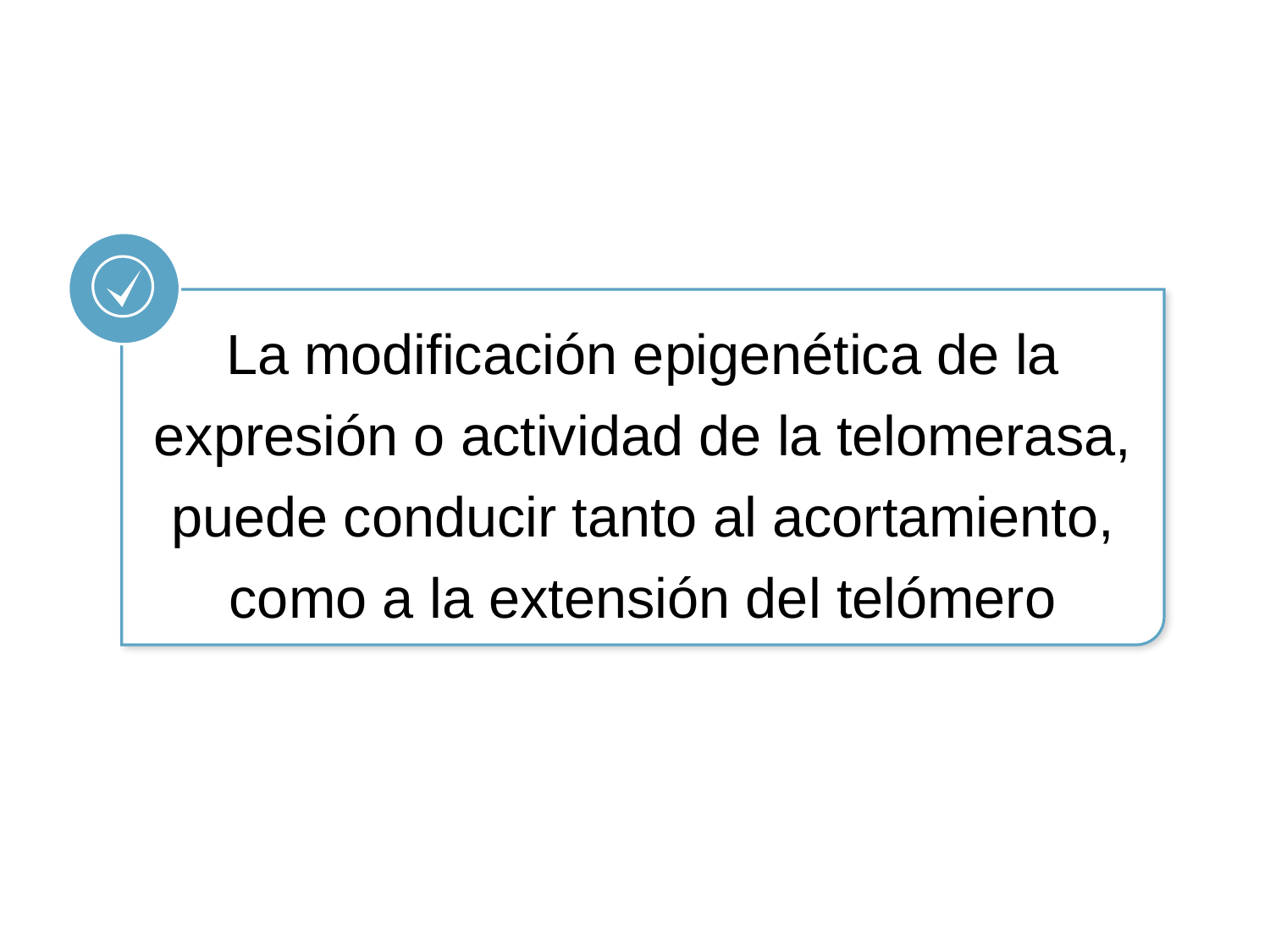

La modificación epigenética de la expresión o actividad de la telomerasa, puede conducir tanto al acortamiento, como a la extensión del telómero